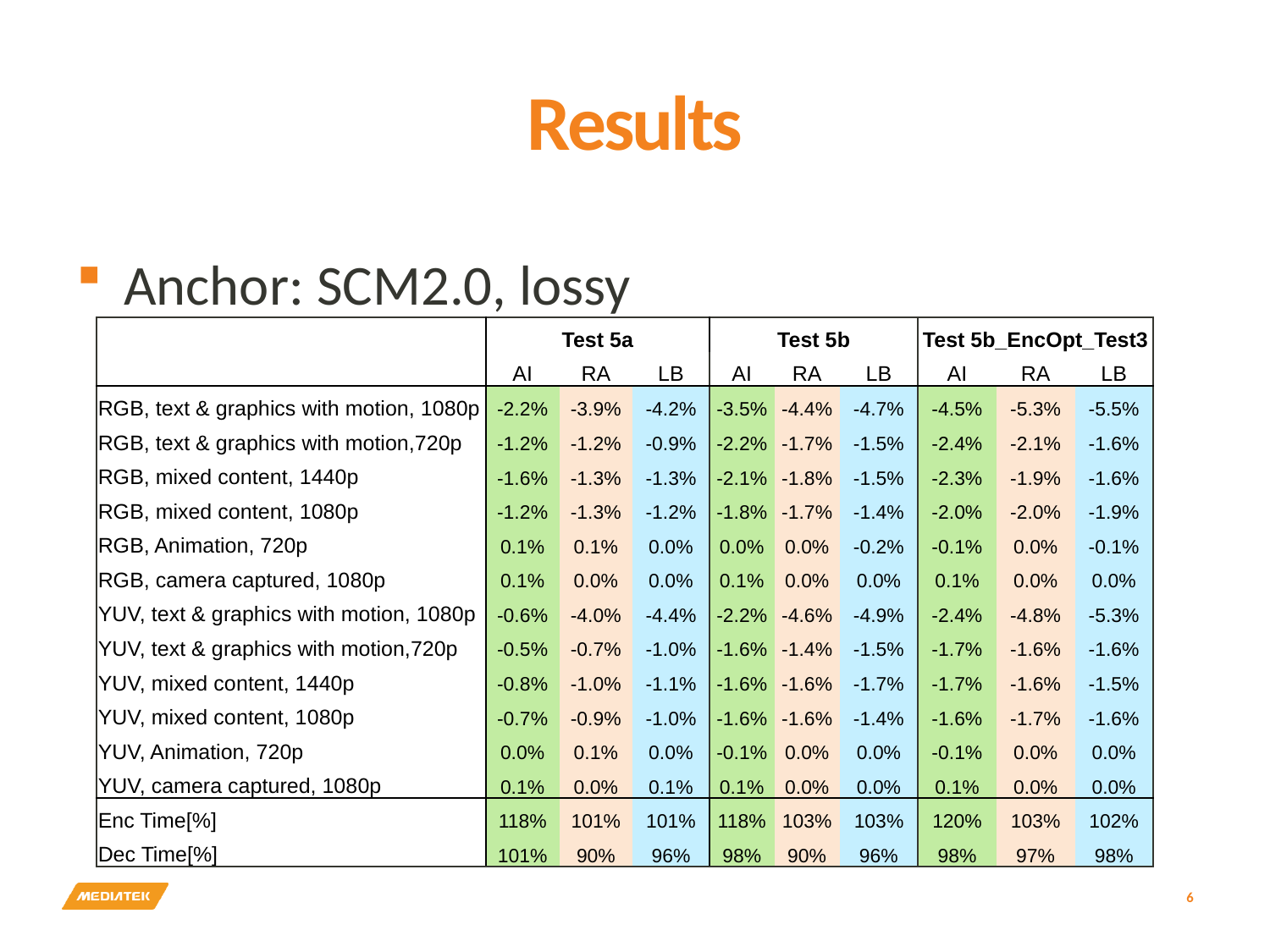

# Results
Anchor: SCM2.0, lossy
|  | Test 5a |  |  | Test 5b |  |  | Test 5b\_EncOpt\_Test3 |  |  |
| --- | --- | --- | --- | --- | --- | --- | --- | --- | --- |
|  | AI | RA | LB | AI | RA | LB | AI | RA | LB |
| RGB, text & graphics with motion, 1080p | -2.2% | -3.9% | -4.2% | -3.5% | -4.4% | -4.7% | -4.5% | -5.3% | -5.5% |
| RGB, text & graphics with motion,720p | -1.2% | -1.2% | -0.9% | -2.2% | -1.7% | -1.5% | -2.4% | -2.1% | -1.6% |
| RGB, mixed content, 1440p | -1.6% | -1.3% | -1.3% | -2.1% | -1.8% | -1.5% | -2.3% | -1.9% | -1.6% |
| RGB, mixed content, 1080p | -1.2% | -1.3% | -1.2% | -1.8% | -1.7% | -1.4% | -2.0% | -2.0% | -1.9% |
| RGB, Animation, 720p | 0.1% | 0.1% | 0.0% | 0.0% | 0.0% | -0.2% | -0.1% | 0.0% | -0.1% |
| RGB, camera captured, 1080p | 0.1% | 0.0% | 0.0% | 0.1% | 0.0% | 0.0% | 0.1% | 0.0% | 0.0% |
| YUV, text & graphics with motion, 1080p | -0.6% | -4.0% | -4.4% | -2.2% | -4.6% | -4.9% | -2.4% | -4.8% | -5.3% |
| YUV, text & graphics with motion,720p | -0.5% | -0.7% | -1.0% | -1.6% | -1.4% | -1.5% | -1.7% | -1.6% | -1.6% |
| YUV, mixed content, 1440p | -0.8% | -1.0% | -1.1% | -1.6% | -1.6% | -1.7% | -1.7% | -1.6% | -1.5% |
| YUV, mixed content, 1080p | -0.7% | -0.9% | -1.0% | -1.6% | -1.6% | -1.4% | -1.6% | -1.7% | -1.6% |
| YUV, Animation, 720p | 0.0% | 0.1% | 0.0% | -0.1% | 0.0% | 0.0% | -0.1% | 0.0% | 0.0% |
| YUV, camera captured, 1080p | 0.1% | 0.0% | 0.1% | 0.1% | 0.0% | 0.0% | 0.1% | 0.0% | 0.0% |
| Enc Time[%] | 118% | 101% | 101% | 118% | 103% | 103% | 120% | 103% | 102% |
| Dec Time[%] | 101% | 90% | 96% | 98% | 90% | 96% | 98% | 97% | 98% |
6